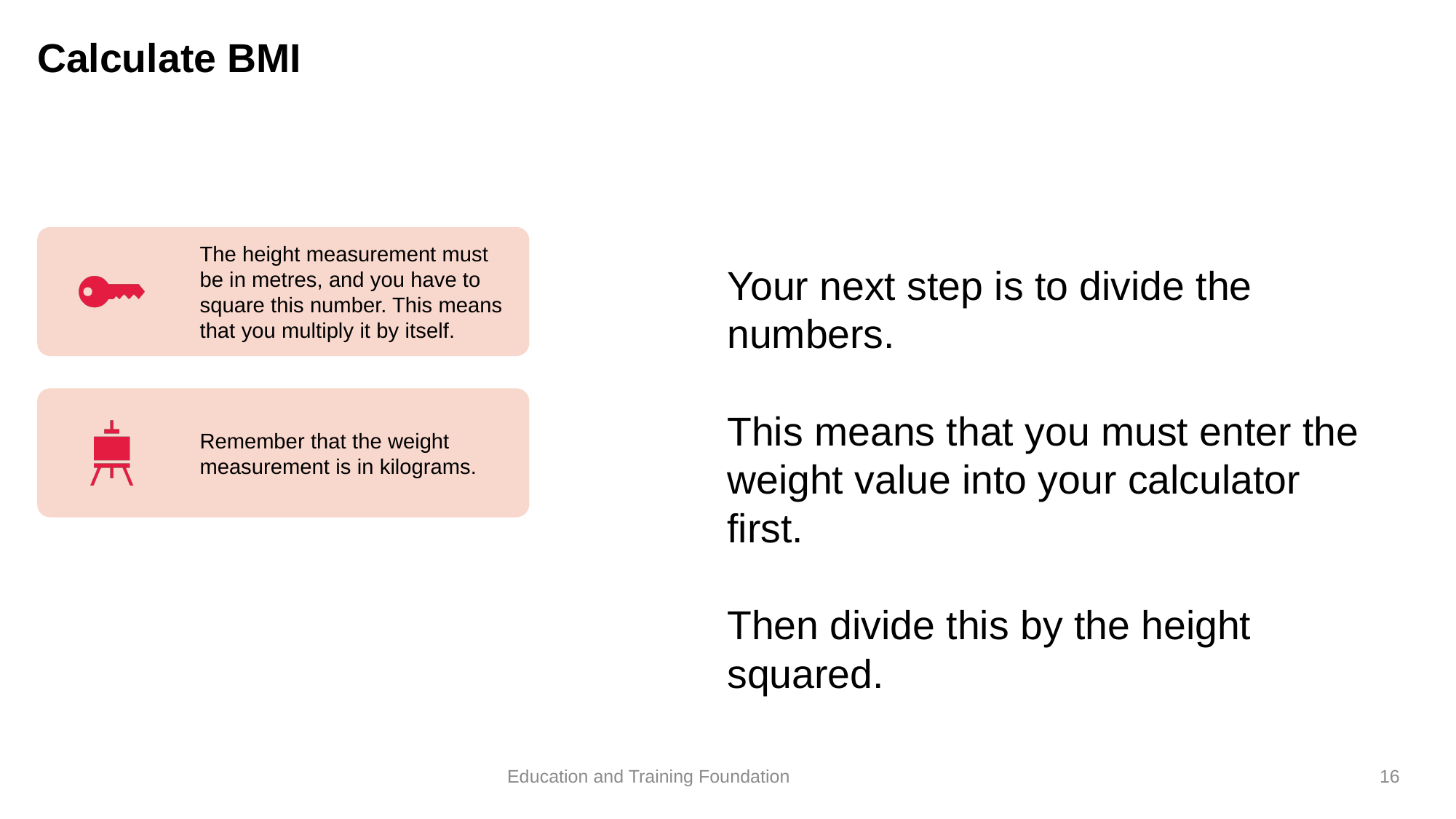

# Calculate BMI
The height measurement must be in metres, and you have to square this number. This means that you multiply it by itself.
Remember that the weight measurement is in kilograms.

Your next step is to divide the numbers.

This means that you must enter the weight value into your calculator first.

Then divide this by the height squared.

Education and Training Foundation
16